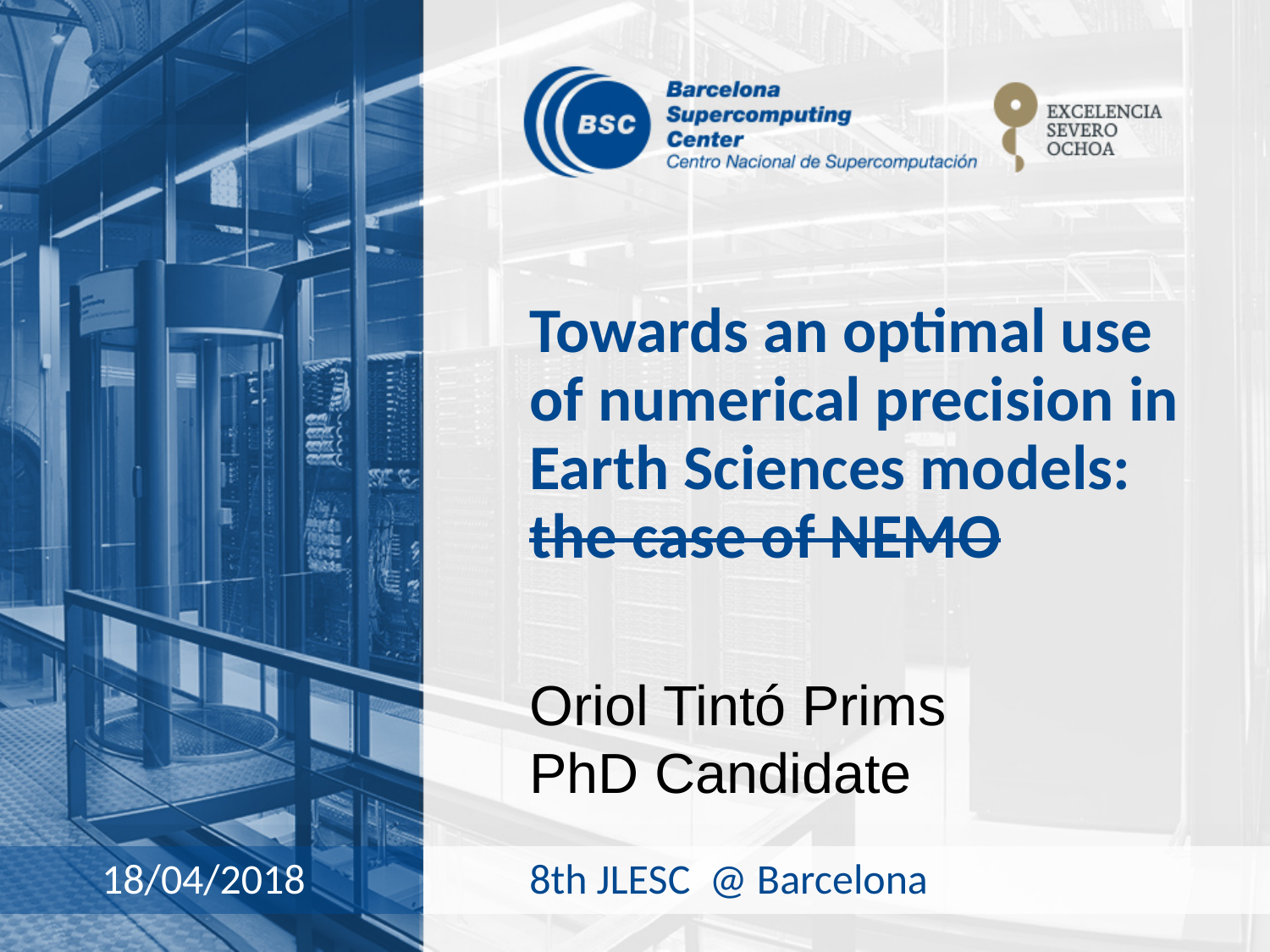

# Towards an optimal use of numerical precision in Earth Sciences models: the case of NEMO
Oriol Tintó Prims
PhD Candidate
8th JLESC  @ Barcelona
18/04/2018